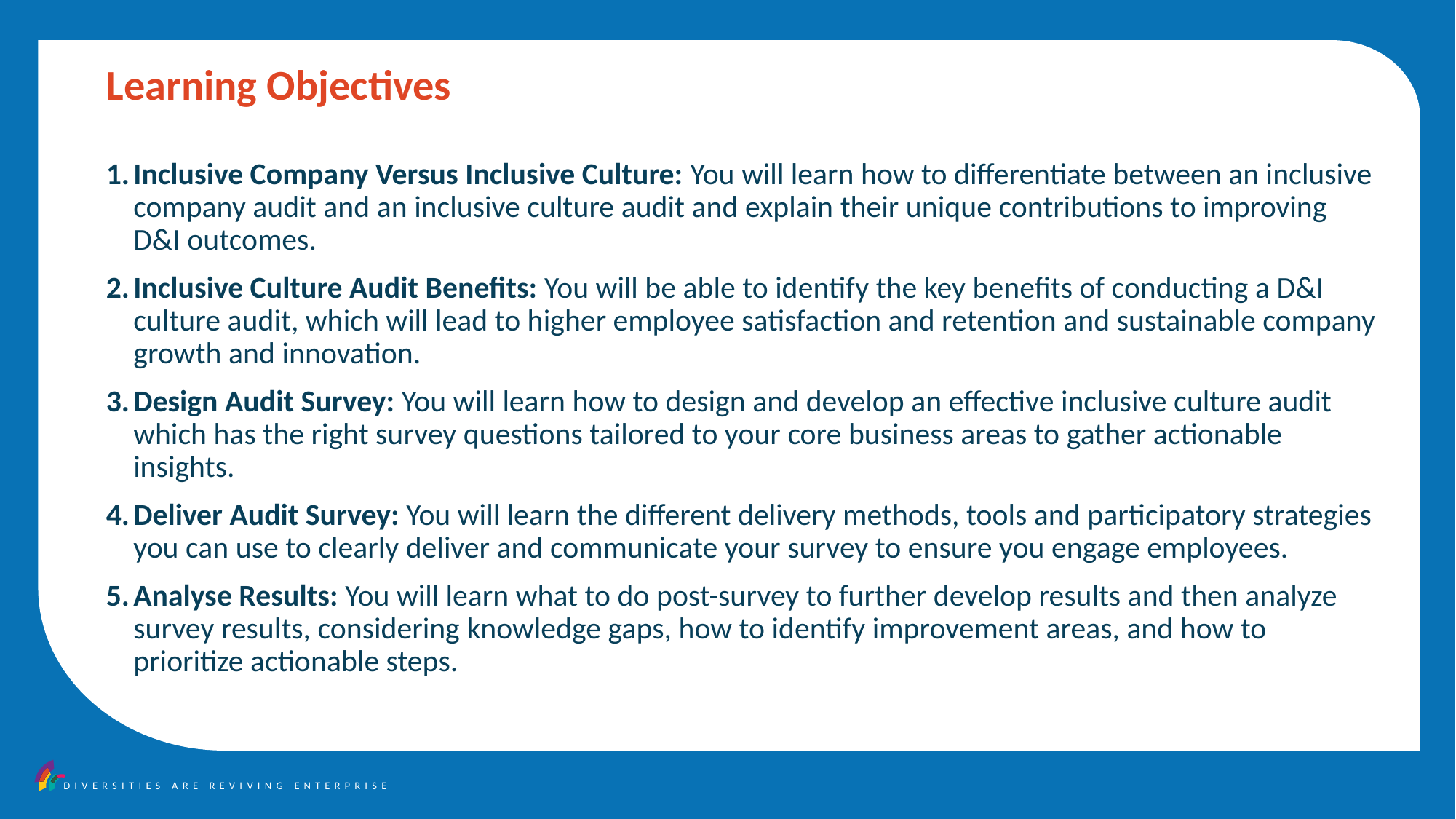

Learning Objectives
Inclusive Company Versus Inclusive Culture: You will learn how to differentiate between an inclusive company audit and an inclusive culture audit and explain their unique contributions to improving D&I outcomes.
Inclusive Culture Audit Benefits: You will be able to identify the key benefits of conducting a D&I culture audit, which will lead to higher employee satisfaction and retention and sustainable company growth and innovation.
Design Audit Survey: You will learn how to design and develop an effective inclusive culture audit which has the right survey questions tailored to your core business areas to gather actionable insights.
Deliver Audit Survey: You will learn the different delivery methods, tools and participatory strategies you can use to clearly deliver and communicate your survey to ensure you engage employees.
Analyse Results: You will learn what to do post-survey to further develop results and then analyze survey results, considering knowledge gaps, how to identify improvement areas, and how to prioritize actionable steps.